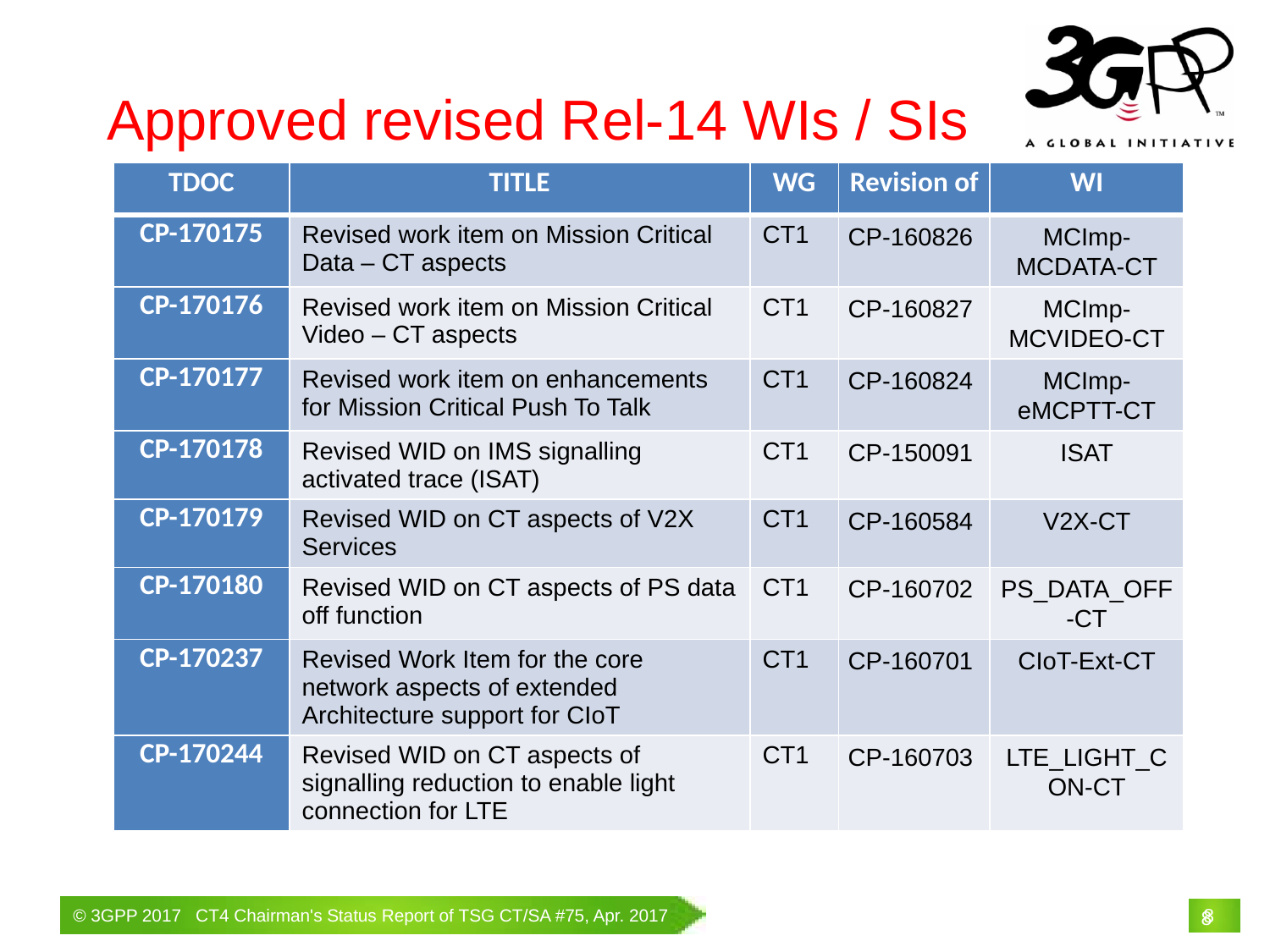

Approved revised Rel-14 WIs / SIs
| TDOC | TITLE | WG | Revision of | WI |
| --- | --- | --- | --- | --- |
| CP-170175 | Revised work item on Mission Critical Data – CT aspects | CT1 | CP-160826 | MCImp-MCDATA-CT |
| CP-170176 | Revised work item on Mission Critical Video – CT aspects | CT1 | CP-160827 | MCImp-MCVIDEO-CT |
| CP-170177 | Revised work item on enhancements for Mission Critical Push To Talk | CT1 | CP-160824 | MCImp-eMCPTT-CT |
| CP-170178 | Revised WID on IMS signalling activated trace (ISAT) | CT1 | CP-150091 | ISAT |
| CP-170179 | Revised WID on CT aspects of V2X Services | CT1 | CP-160584 | V2X-CT |
| CP-170180 | Revised WID on CT aspects of PS data off function | CT1 | CP-160702 | PS\_DATA\_OFF-CT |
| CP-170237 | Revised Work Item for the core network aspects of extended Architecture support for CIoT | CT1 | CP-160701 | CIoT-Ext-CT |
| CP-170244 | Revised WID on CT aspects of signalling reduction to enable light connection for LTE | CT1 | CP-160703 | LTE\_LIGHT\_CON-CT |

# 8